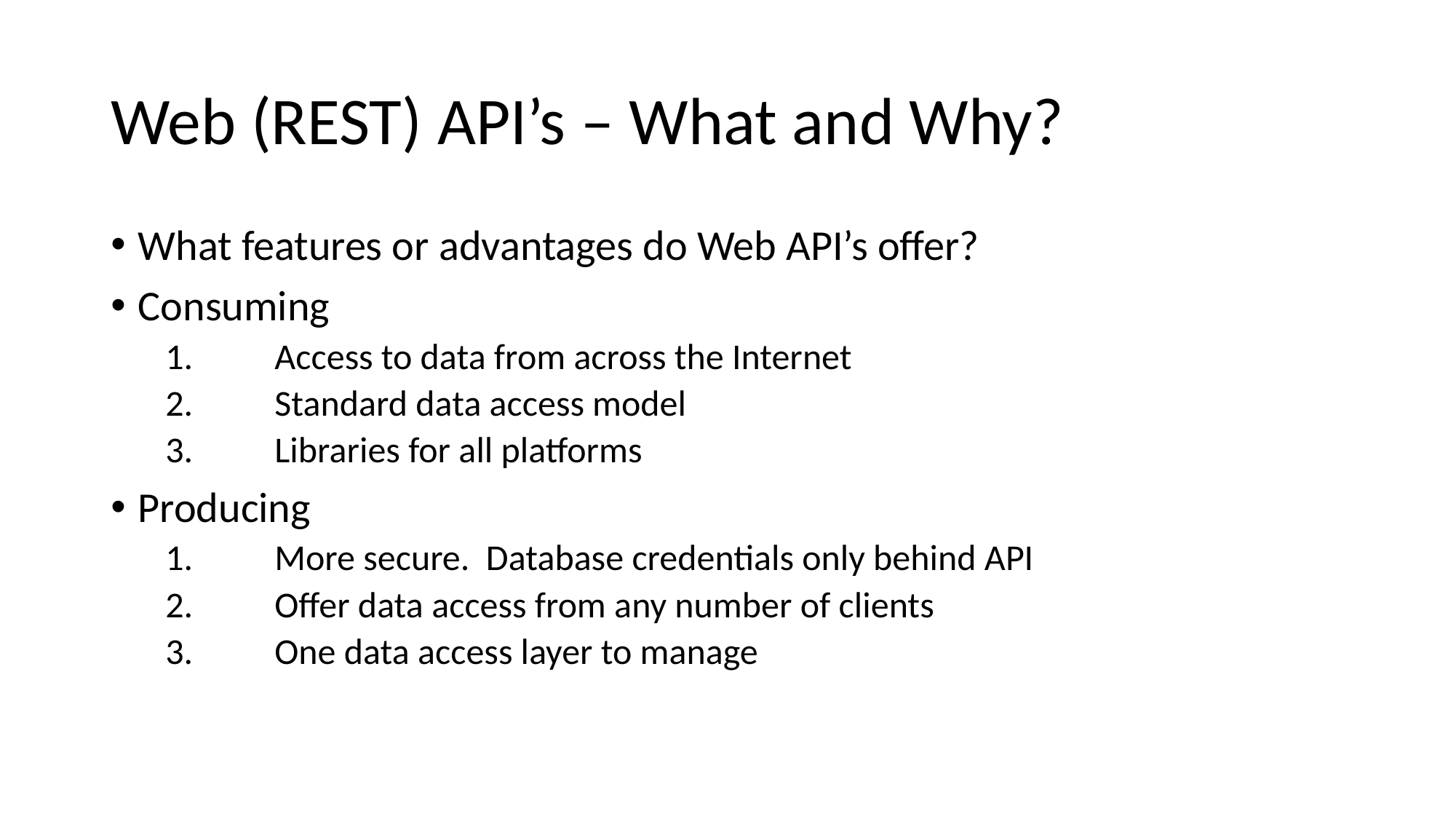

# Web (REST) API’s – What and Why?
What features or advantages do Web API’s offer?
Consuming
1.	Access to data from across the Internet
2.	Standard data access model
3.	Libraries for all platforms
Producing
1.	More secure.  Database credentials only behind API
2.	Offer data access from any number of clients
3.	One data access layer to manage